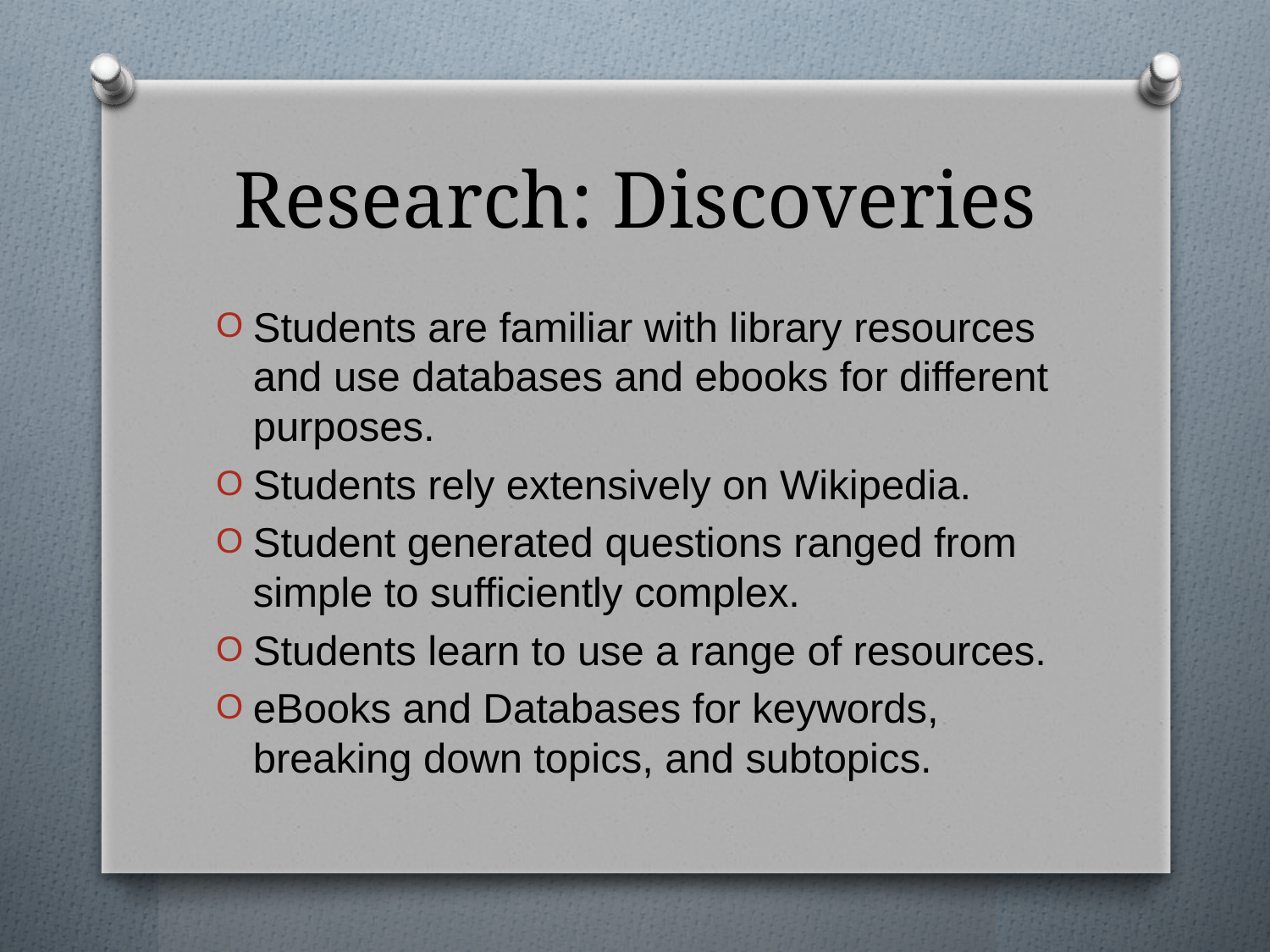

# Research: Discoveries
Students are familiar with library resources and use databases and ebooks for different purposes.
Students rely extensively on Wikipedia.
Student generated questions ranged from simple to sufficiently complex.
Students learn to use a range of resources.
eBooks and Databases for keywords, breaking down topics, and subtopics.